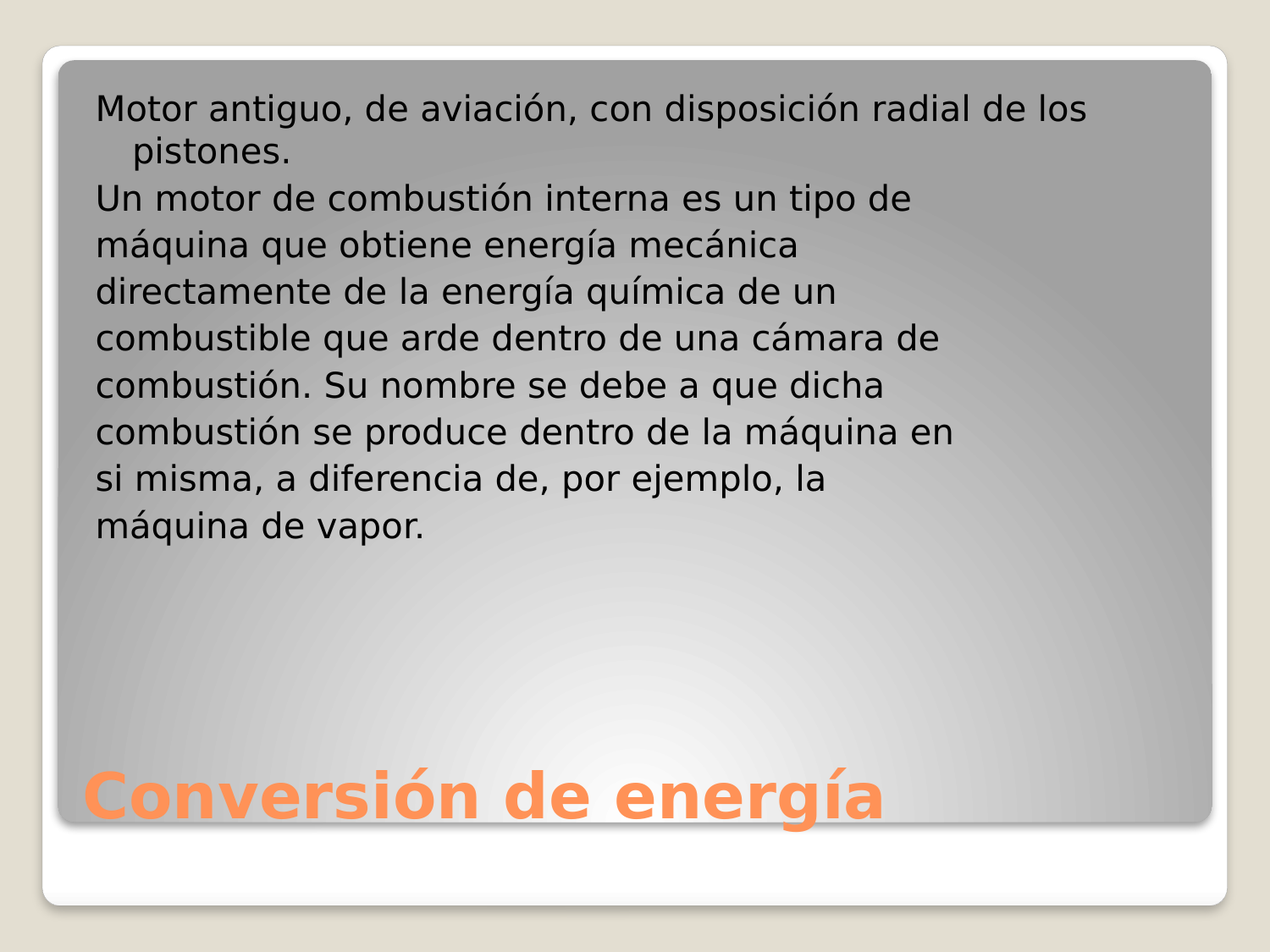

Motor antiguo, de aviación, con disposición radial de los pistones.
Un motor de combustión interna es un tipo de
máquina que obtiene energía mecánica
directamente de la energía química de un
combustible que arde dentro de una cámara de
combustión. Su nombre se debe a que dicha
combustión se produce dentro de la máquina en
si misma, a diferencia de, por ejemplo, la
máquina de vapor.
# Conversión de energía